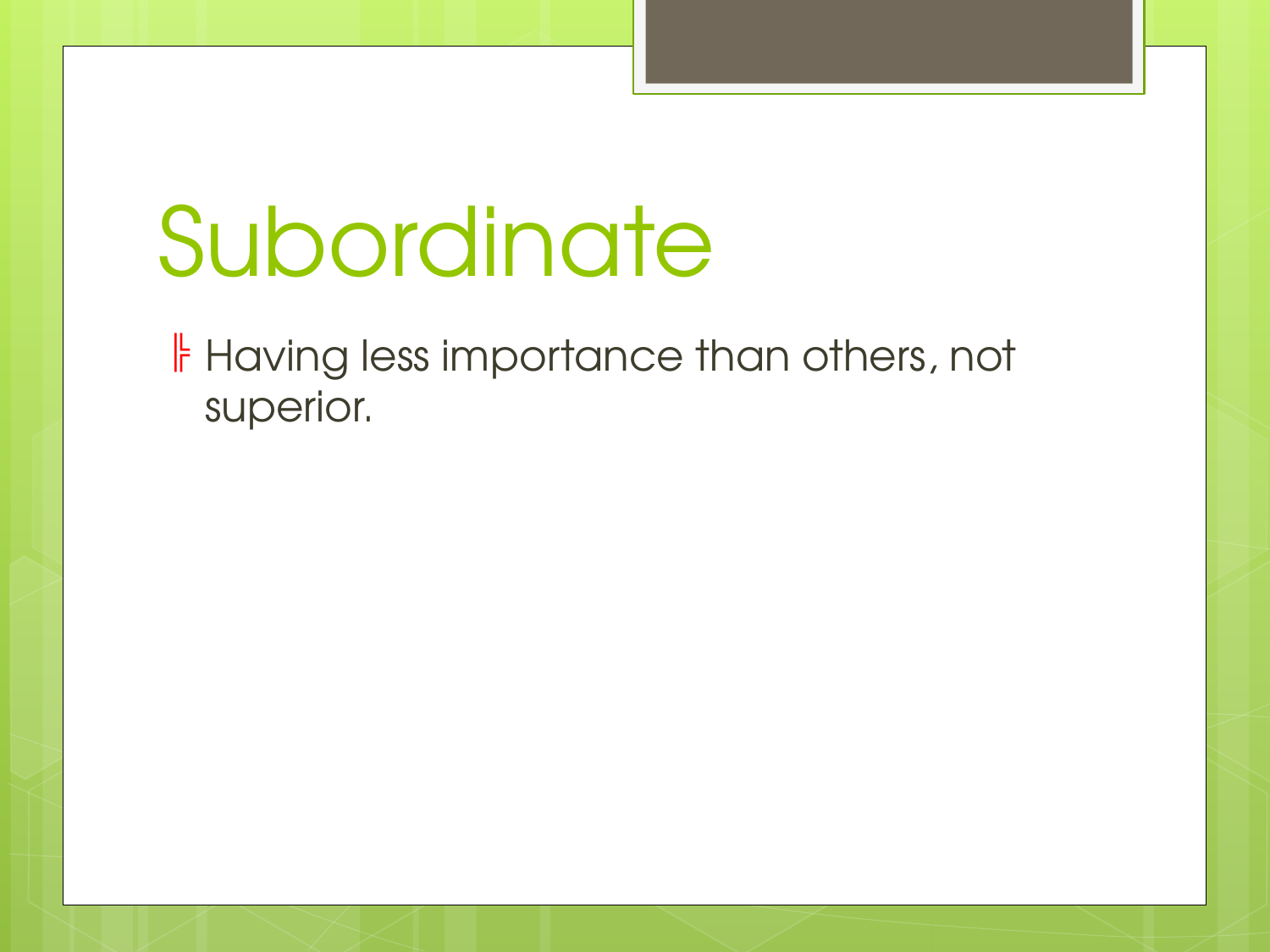

# Subordinate
Having less importance than others, not superior.